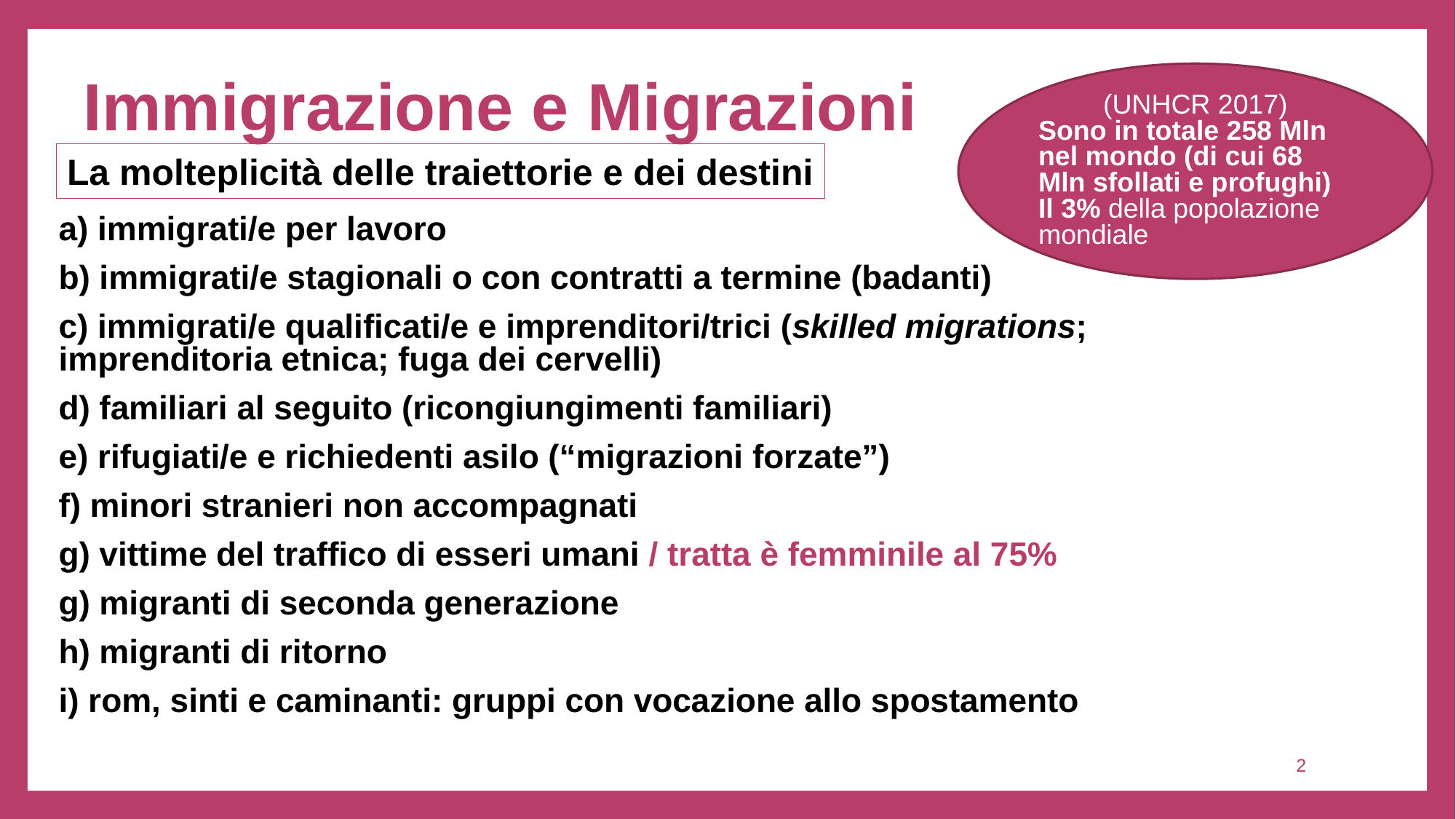

# Immigrazione e Migrazioni
(UNHCR 2017)
Sono in totale 258 Mln nel mondo (di cui 68 Mln sfollati e profughi)
Il 3% della popolazione mondiale
La molteplicità delle traiettorie e dei destini
a) immigrati/e per lavoro
b) immigrati/e stagionali o con contratti a termine (badanti)
c) immigrati/e qualificati/e e imprenditori/trici (skilled migrations; imprenditoria etnica; fuga dei cervelli)
d) familiari al seguito (ricongiungimenti familiari)
e) rifugiati/e e richiedenti asilo (“migrazioni forzate”)
f) minori stranieri non accompagnati
g) vittime del traffico di esseri umani / tratta è femminile al 75%
g) migranti di seconda generazione
h) migranti di ritorno
i) rom, sinti e caminanti: gruppi con vocazione allo spostamento

2